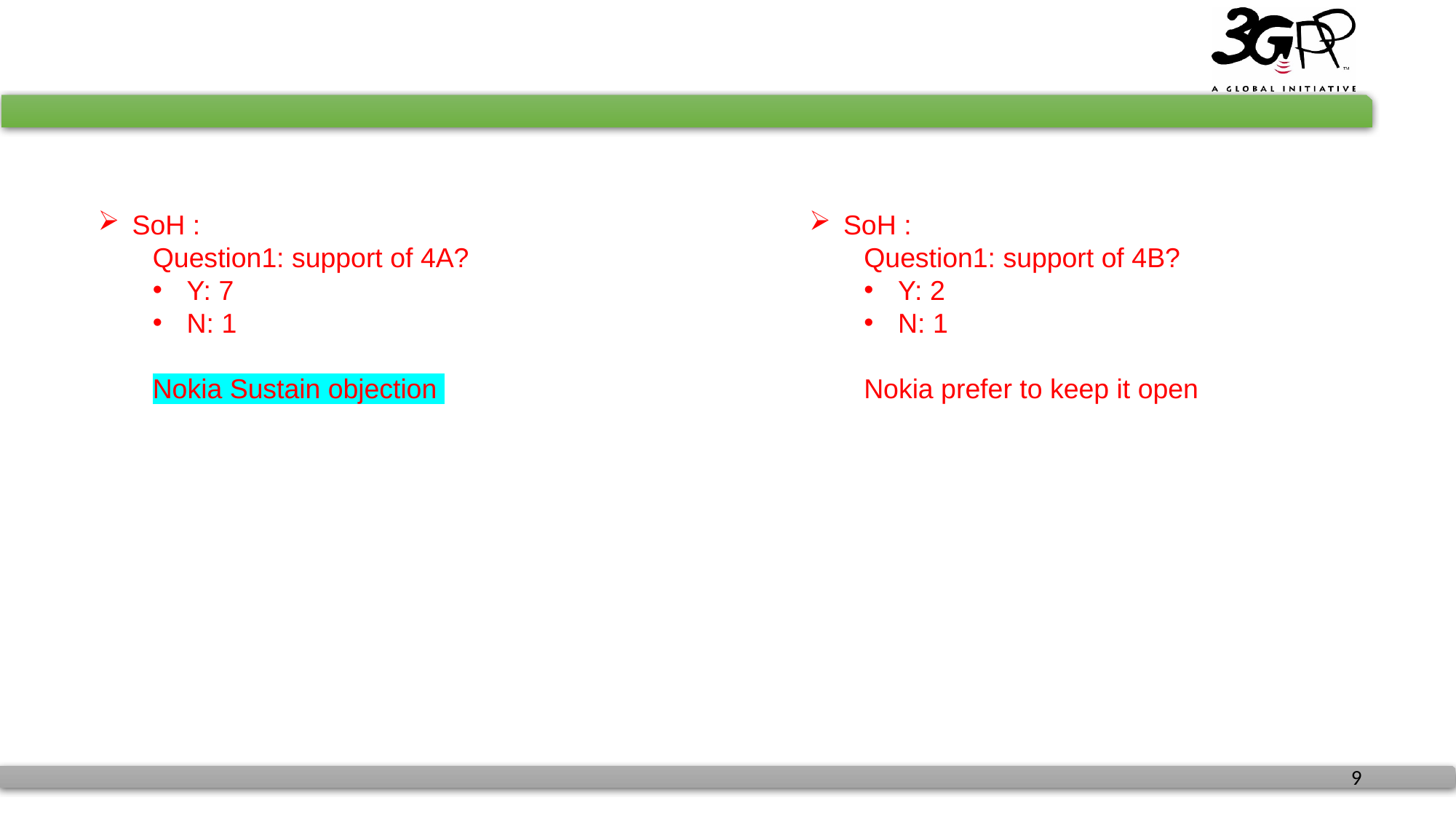

SoH :
Question1: support of 4B?
Y: 2
N: 1

Nokia prefer to keep it open
SoH :
Question1: support of 4A?
Y: 7
N: 1

Nokia Sustain objection